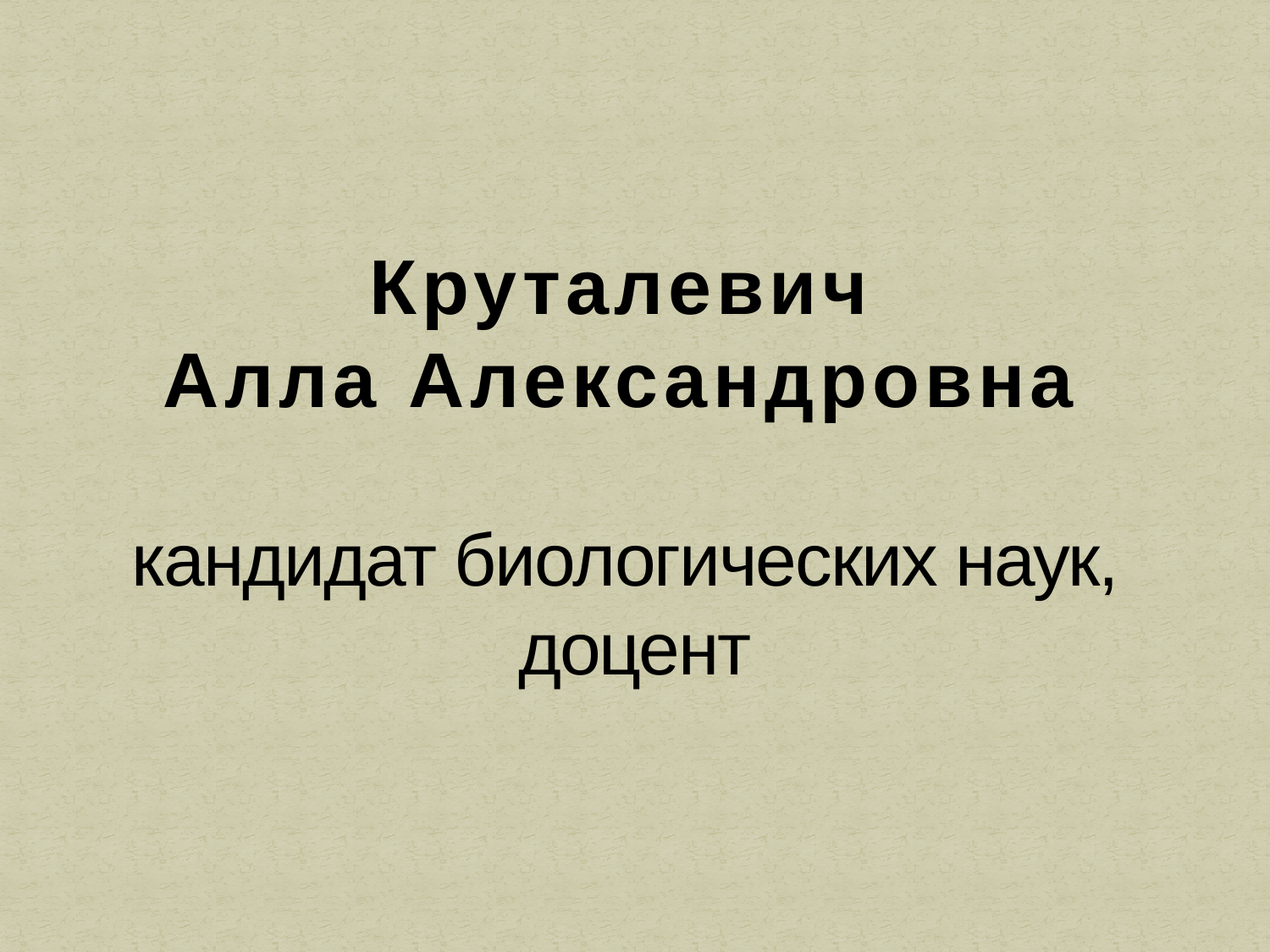

# Круталевич Алла Александровна кандидат биологических наук, доцент